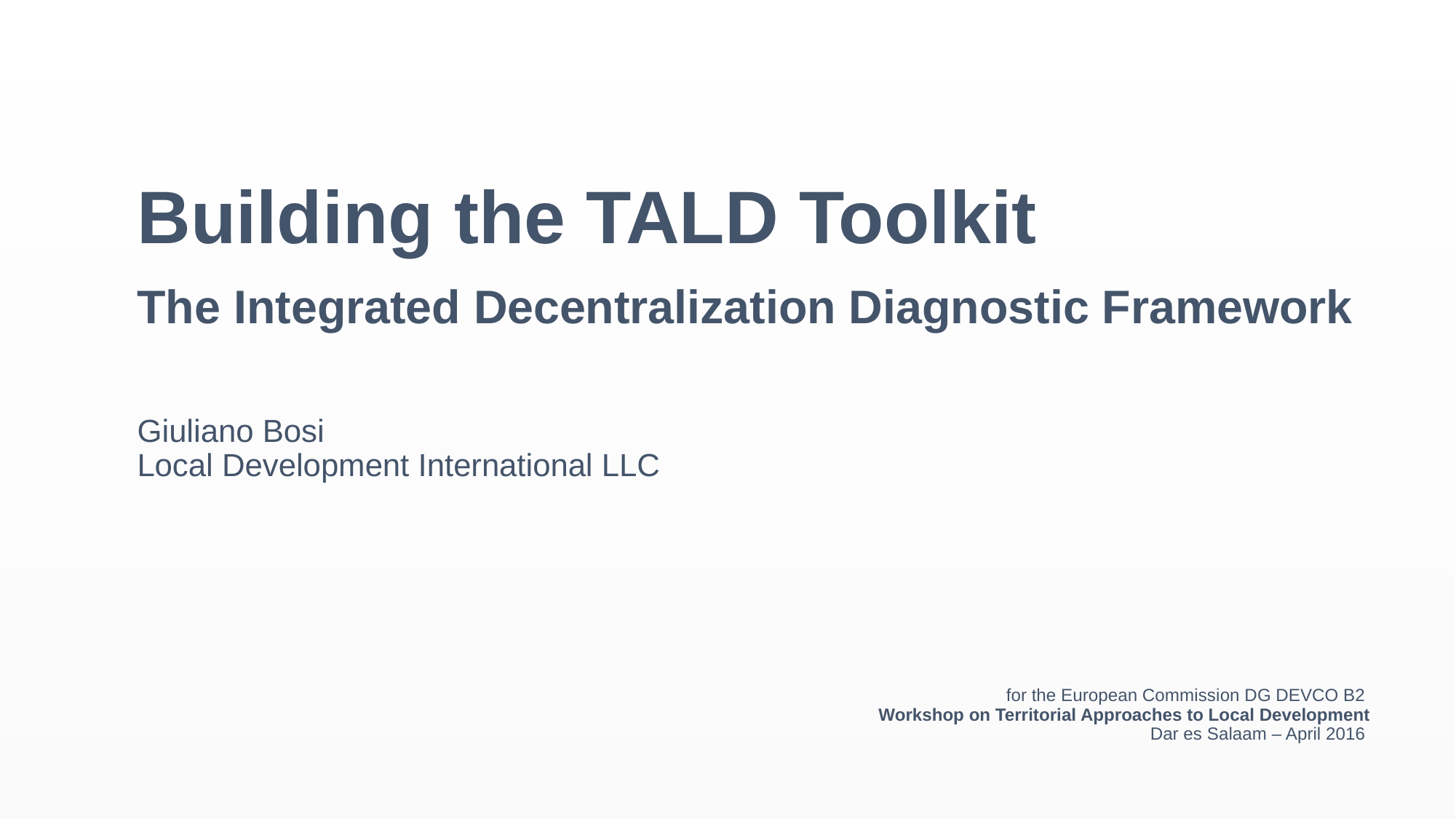

Building the TALD Toolkit
The Integrated Decentralization Diagnostic Framework

Giuliano Bosi
Local Development International LLC
# for the European Commission DG DEVCO B2 Workshop on Territorial Approaches to Local Development Dar es Salaam – April 2016